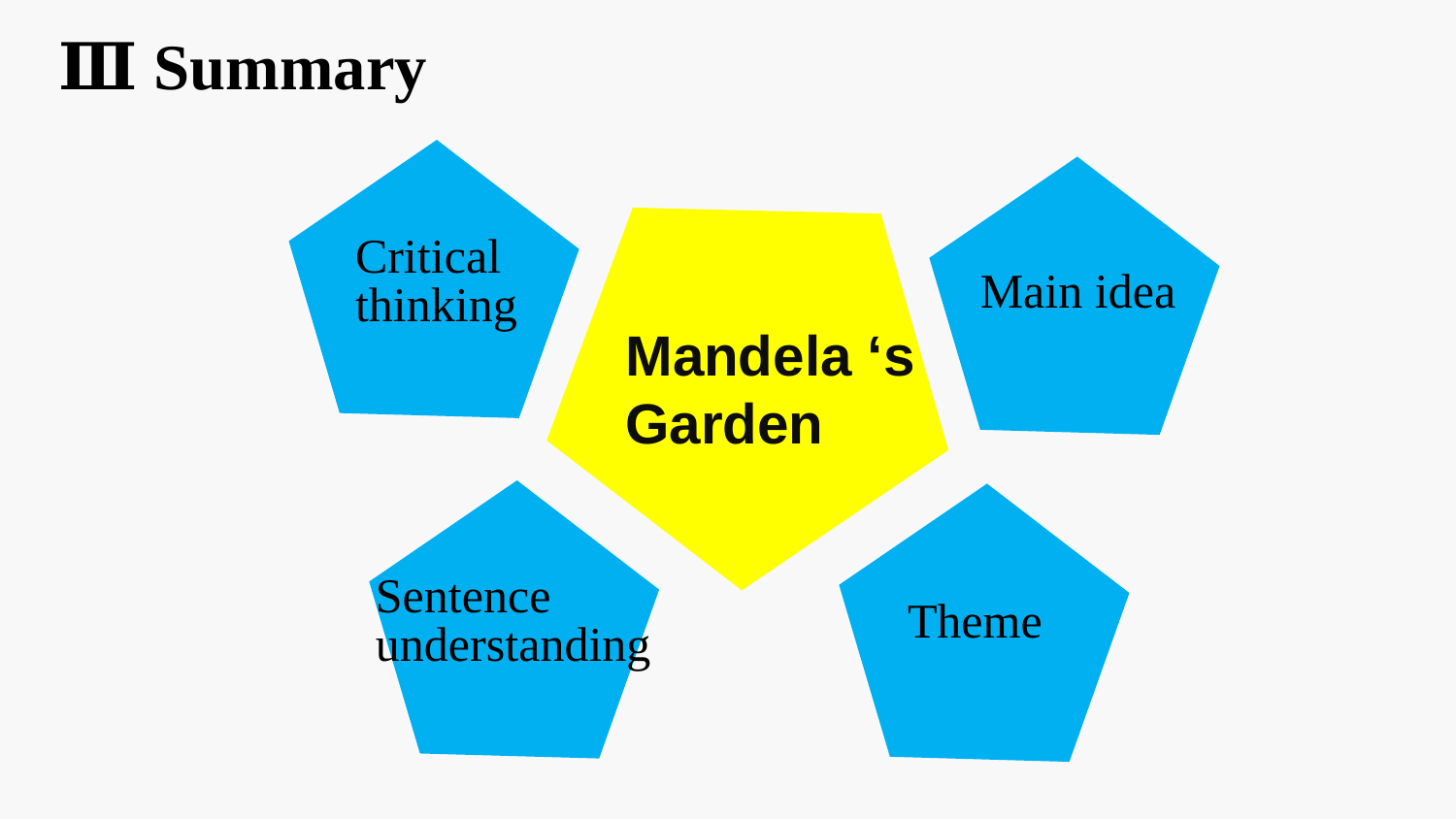

Ⅲ Summary

Critical
thinking

Main idea

Mandela ‘s Garden

Sentence  understanding

Theme